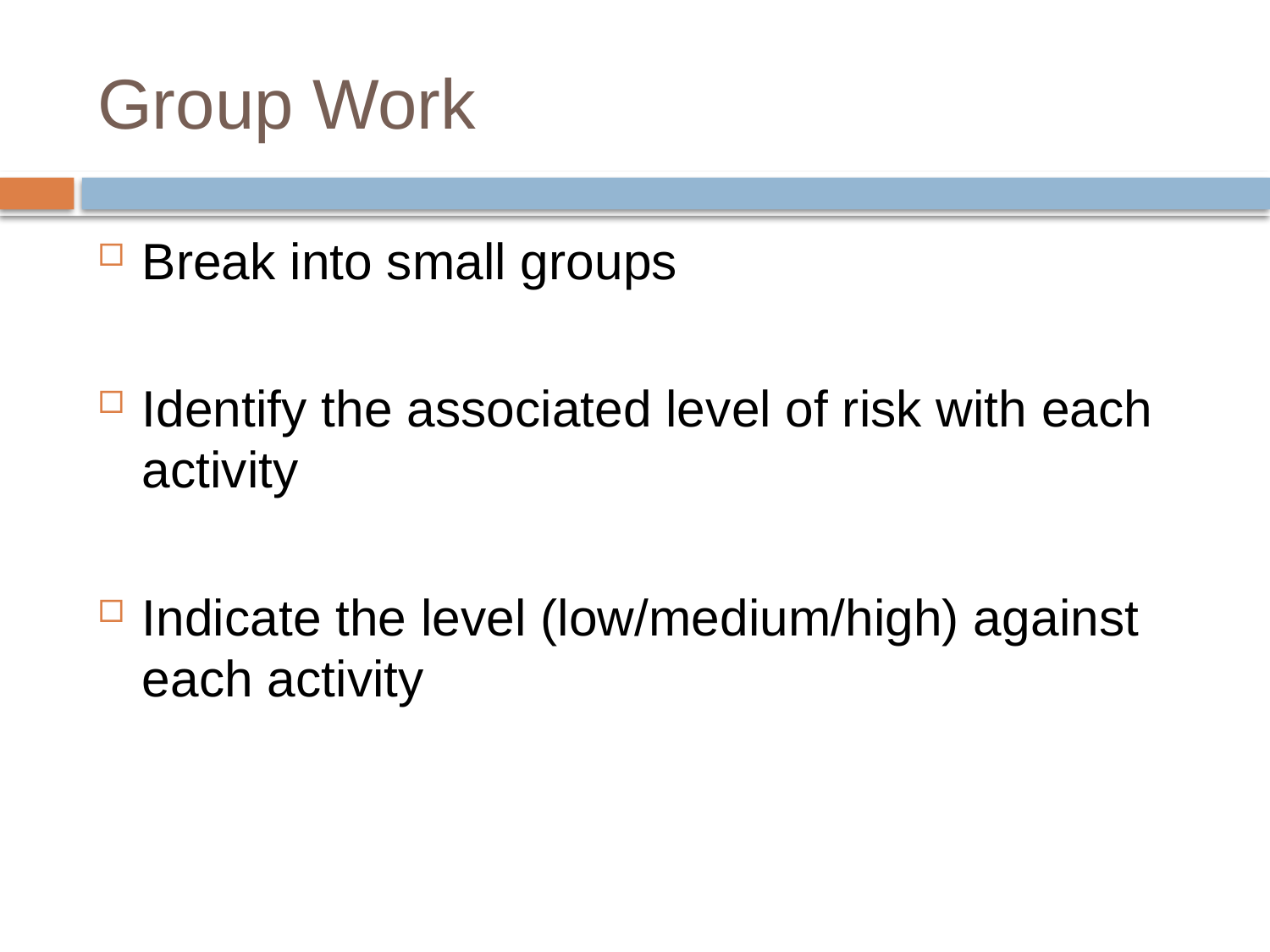

# Group Work
Break into small groups

Identify the associated level of risk with each activity

Indicate the level (low/medium/high) against each activity